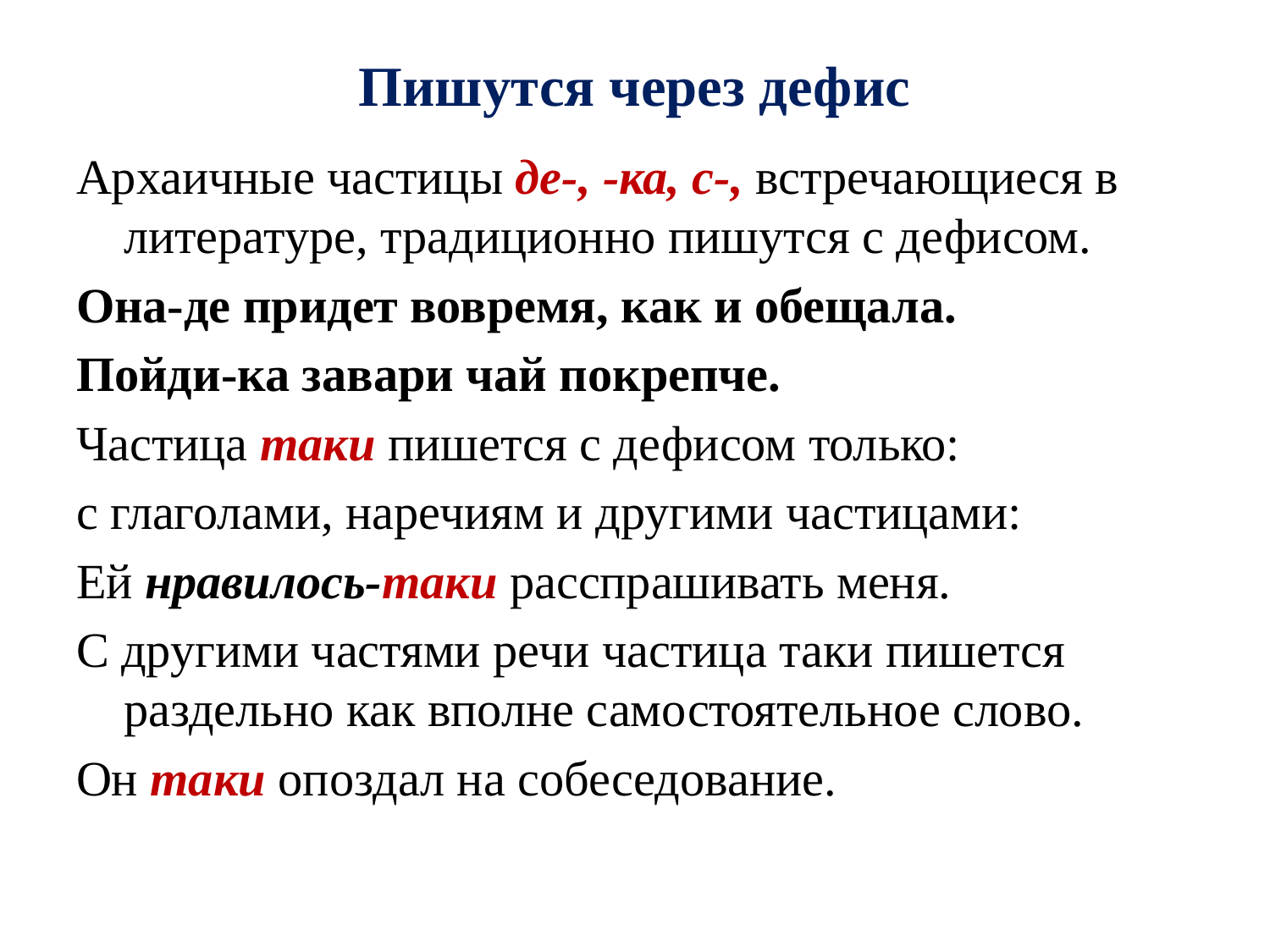

# Пишутся через дефис
Архаичные частицы де-, -ка, с-, встречающиеся в литературе, традиционно пишутся с дефисом.
Она-де придет вовремя, как и обещала.
Пойди-ка завари чай покрепче.
Частица таки пишется с дефисом только:
с глаголами, наречиям и другими частицами:
Ей нравилось-таки расспрашивать меня.
С другими частями речи частица таки пишется раздельно как вполне самостоятельное слово.
Он таки опоздал на собеседование.